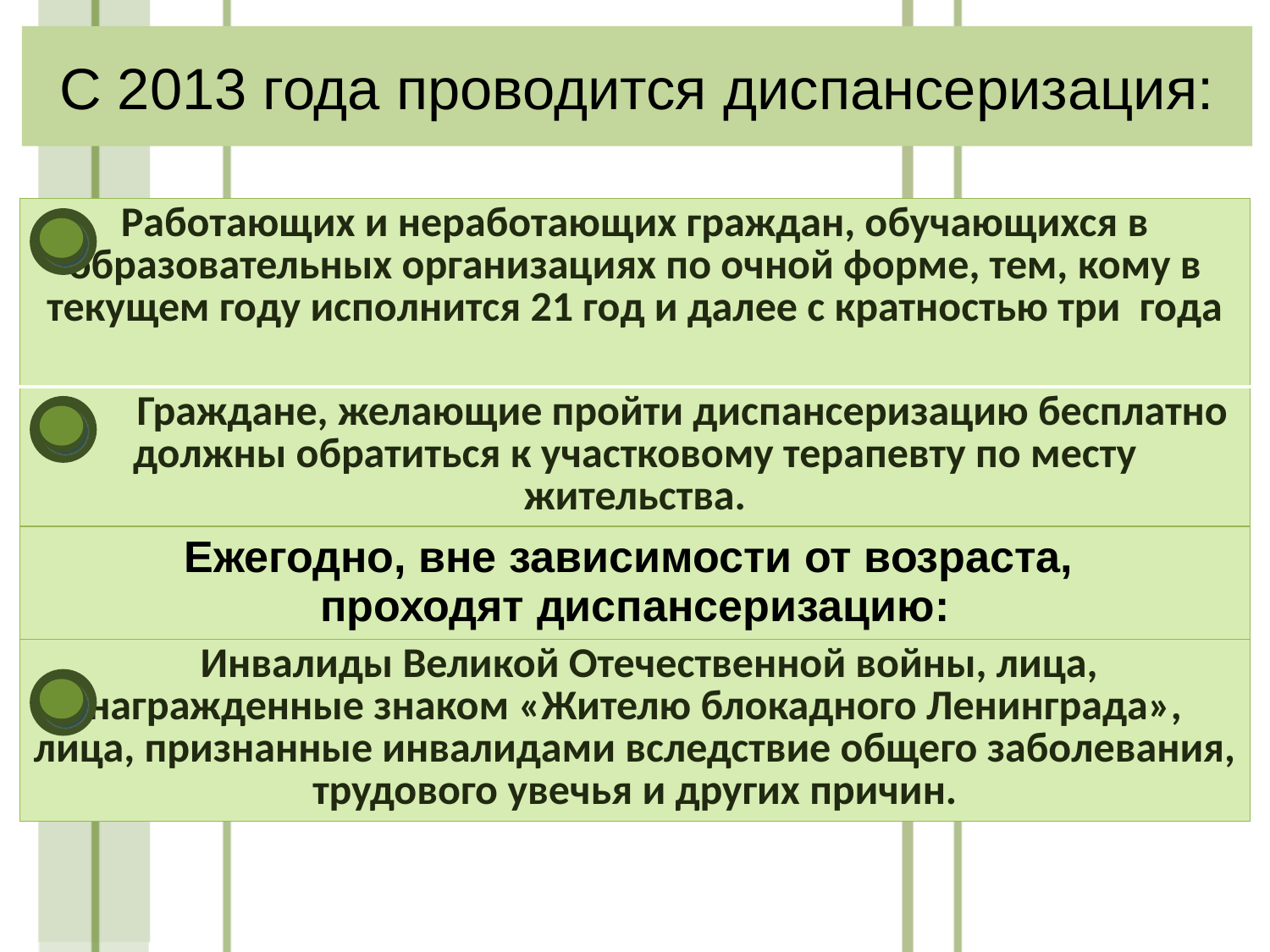

# С 2013 года проводится диспансеризация:
| Работающих и неработающих граждан, обучающихся в образовательных организациях по очной форме, тем, кому в текущем году исполнится 21 год и далее с кратностью три года |
| --- |
| Граждане, желающие пройти диспансеризацию бесплатно должны обратиться к участковому терапевту по месту жительства. |
| Ежегодно, вне зависимости от возраста, проходят диспансеризацию: |
| Инвалиды Великой Отечественной войны, лица, награжденные знаком «Жителю блокадного Ленинграда», лица, признанные инвалидами вследствие общего заболевания, трудового увечья и других причин. |